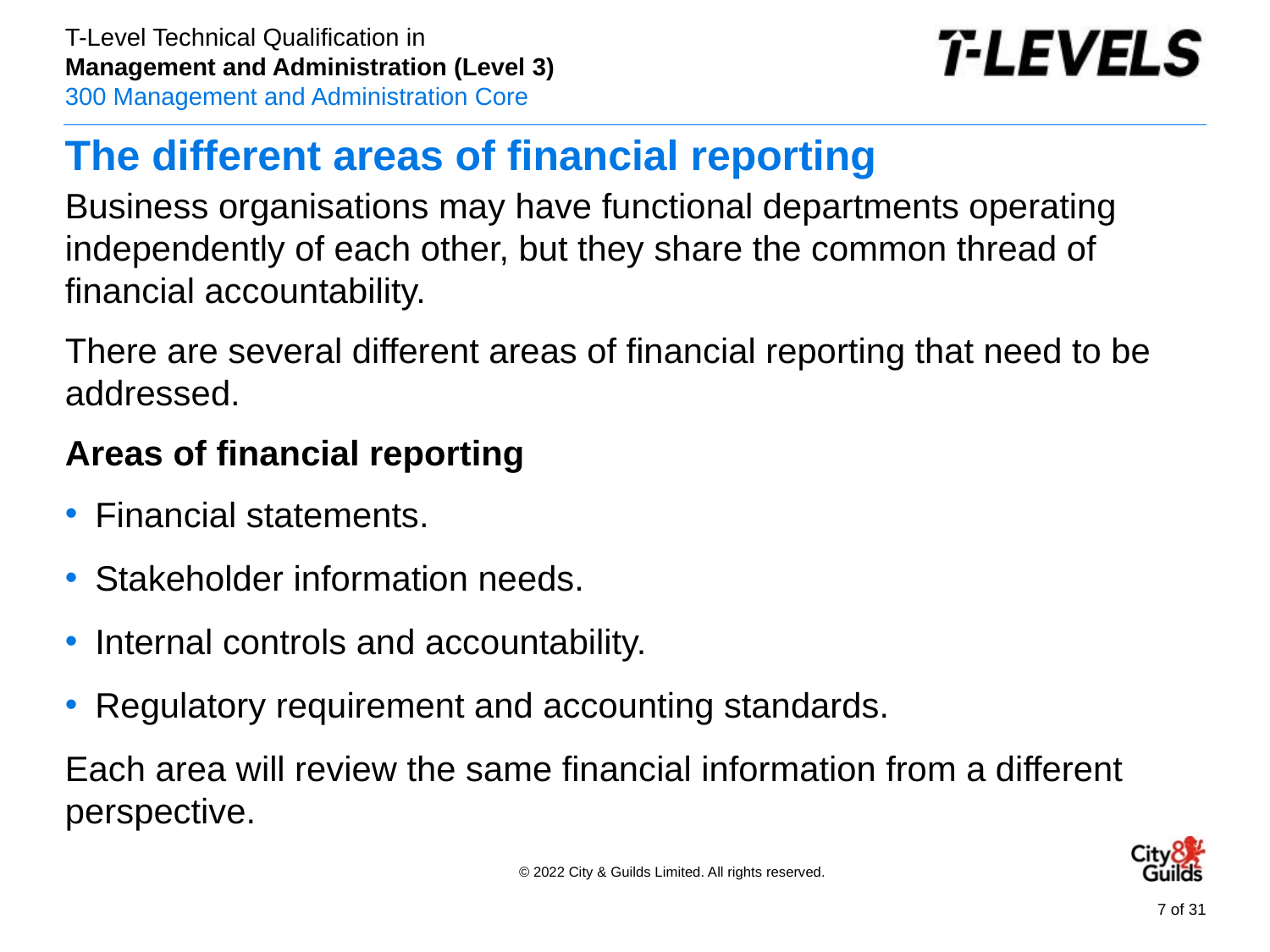

# The different areas of financial reporting
Business organisations may have functional departments operating independently of each other, but they share the common thread of financial accountability.
There are several different areas of financial reporting that need to be addressed.
Areas of financial reporting
Financial statements.
Stakeholder information needs.
Internal controls and accountability.
Regulatory requirement and accounting standards.
Each area will review the same financial information from a different perspective.